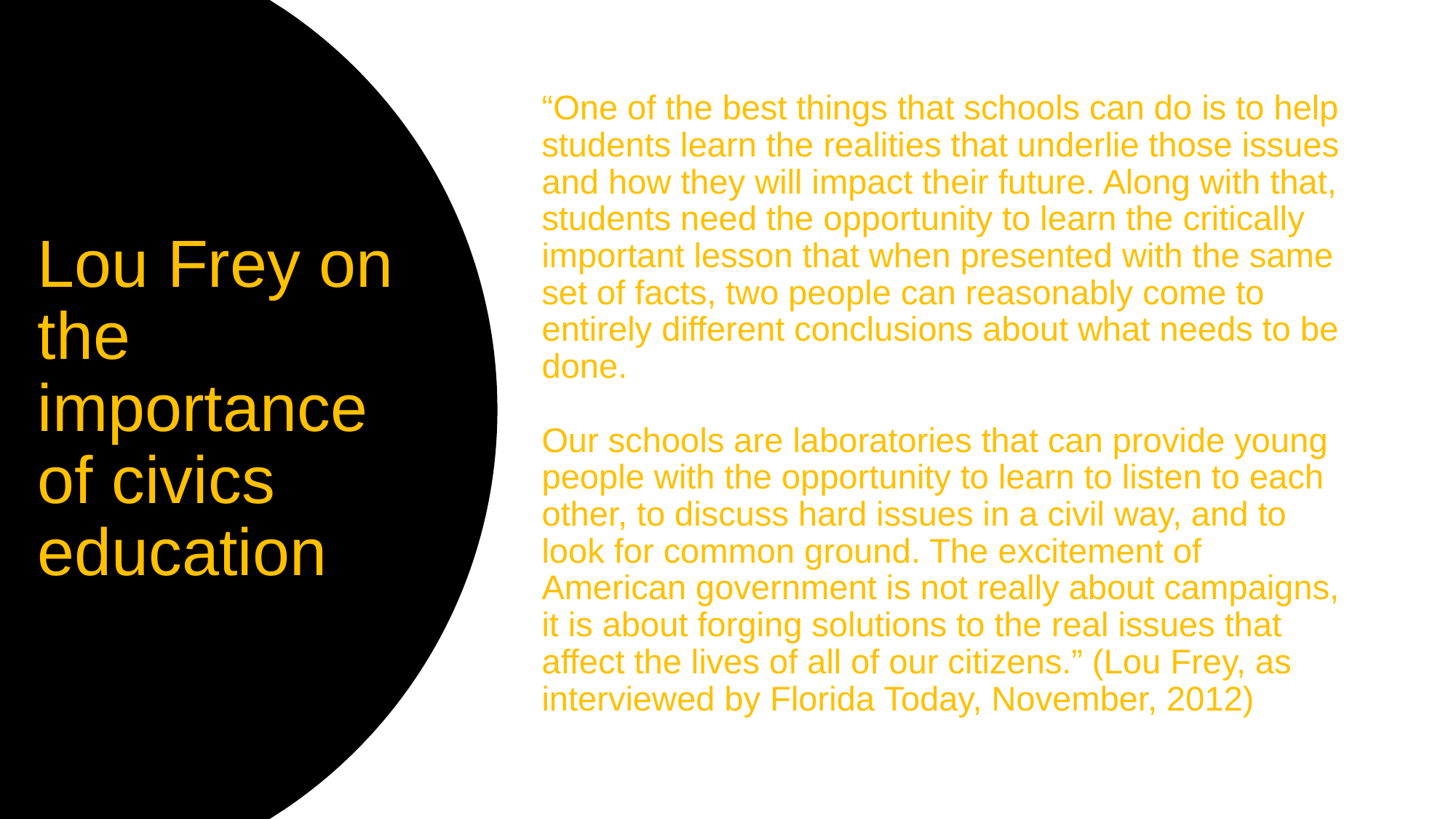

“One of the best things that schools can do is to help students learn the realities that underlie those issues and how they will impact their future. Along with that, students need the opportunity to learn the critically important lesson that when presented with the same set of facts, two people can reasonably come to entirely different conclusions about what needs to be done.
Our schools are laboratories that can provide young people with the opportunity to learn to listen to each other, to discuss hard issues in a civil way, and to look for common ground. The excitement of American government is not really about campaigns, it is about forging solutions to the real issues that affect the lives of all of our citizens.” (Lou Frey, as interviewed by Florida Today, November, 2012)
# Lou Frey on the importance of civics education